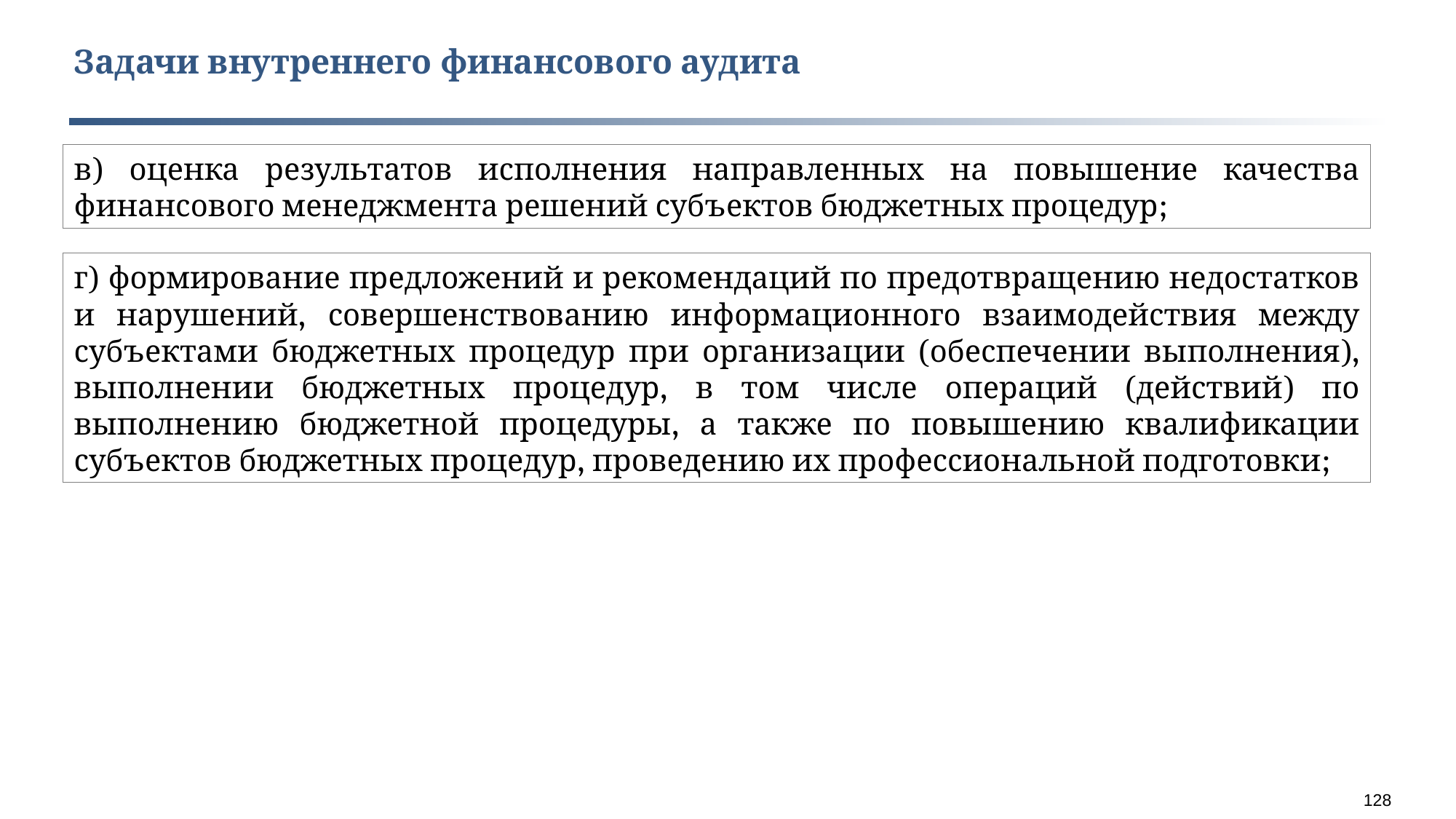

Задачи внутреннего финансового аудита
в) оценка результатов исполнения направленных на повышение качества финансового менеджмента решений субъектов бюджетных процедур;
г) формирование предложений и рекомендаций по предотвращению недостатков и нарушений, совершенствованию информационного взаимодействия между субъектами бюджетных процедур при организации (обеспечении выполнения), выполнении бюджетных процедур, в том числе операций (действий) по выполнению бюджетной процедуры, а также по повышению квалификации субъектов бюджетных процедур, проведению их профессиональной подготовки;